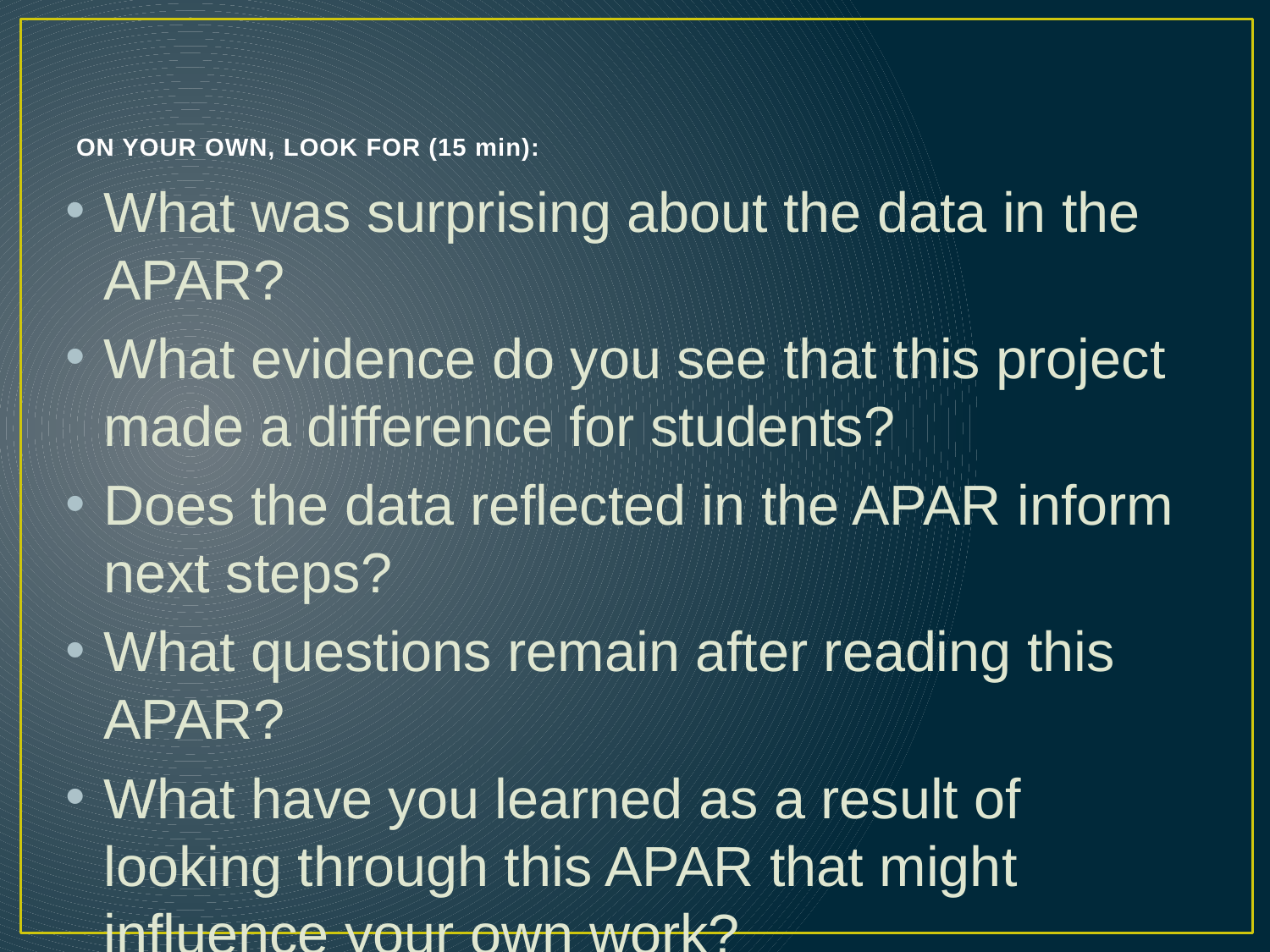

# ON YOUR OWN, LOOK FOR (15 min):
What was surprising about the data in the APAR?
What evidence do you see that this project made a difference for students?
Does the data reflected in the APAR inform next steps?
What questions remain after reading this APAR?
What have you learned as a result of looking through this APAR that might influence your own work?